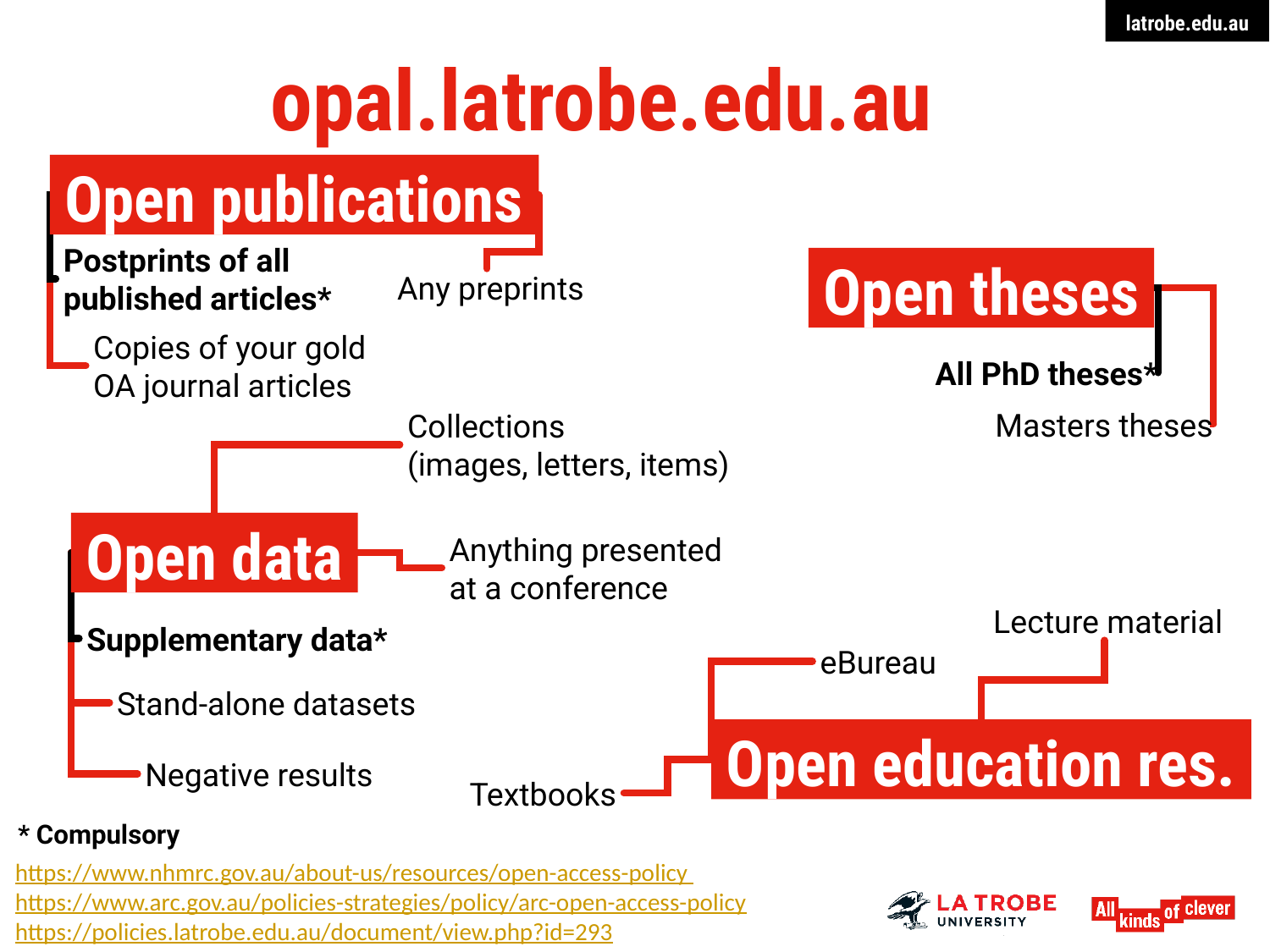

opal.latrobe.edu.au
Open publications
Postprints of all
published articles*
All PhD theses*
Supplementary data*
Open theses
Any preprints
Copies of your gold
OA journal articles
Masters theses
Collections
(images, letters, items)
Anything presented
at a conference
Lecture material
eBureau
Stand-alone datasets
Negative results
Textbooks
Open data
Open education res.
* Compulsory
https://www.nhmrc.gov.au/about-us/resources/open-access-policy
https://www.arc.gov.au/policies-strategies/policy/arc-open-access-policy
https://policies.latrobe.edu.au/document/view.php?id=293